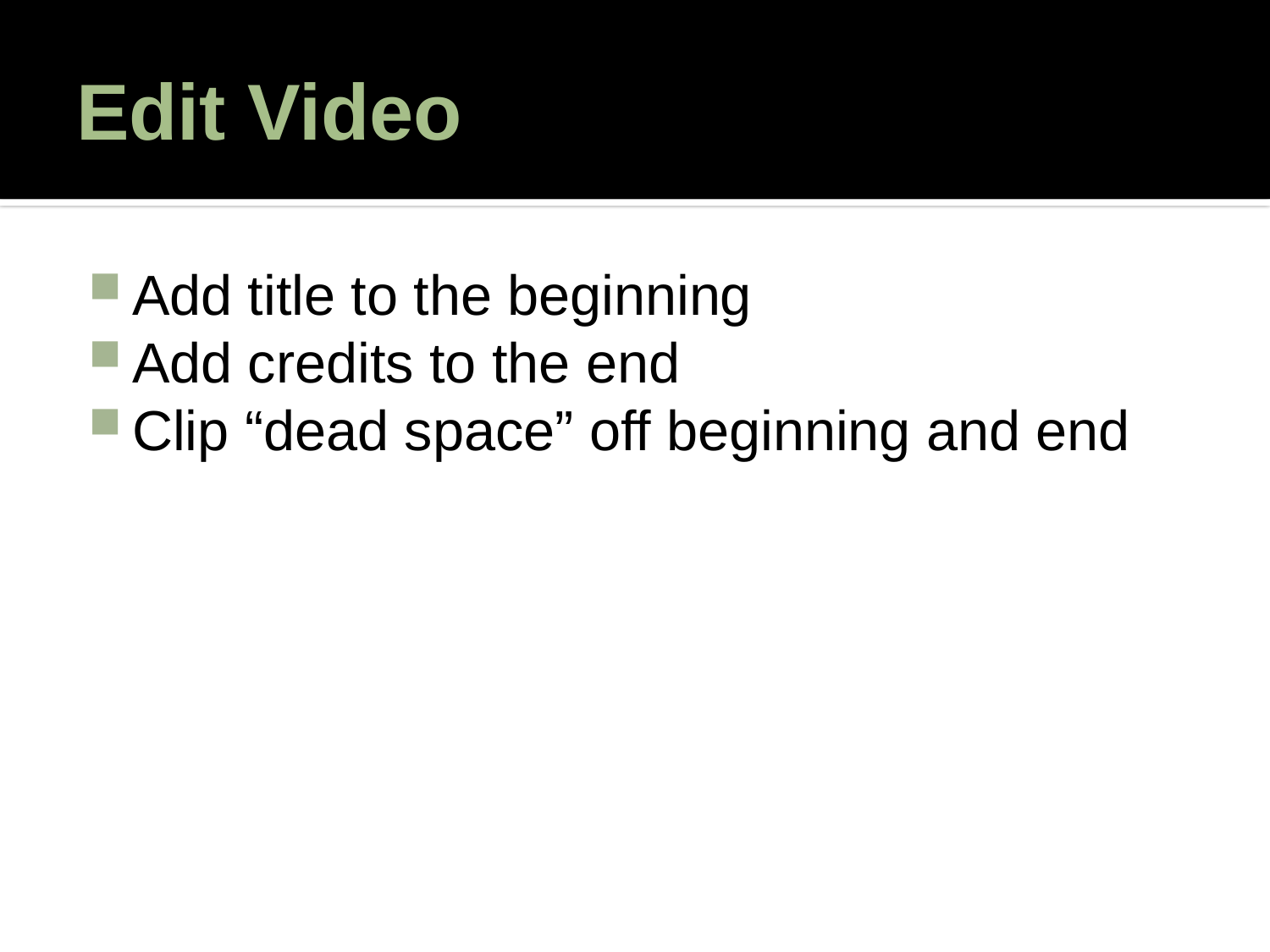

# Edit Video
Add title to the beginning
Add credits to the end
Clip “dead space” off beginning and end